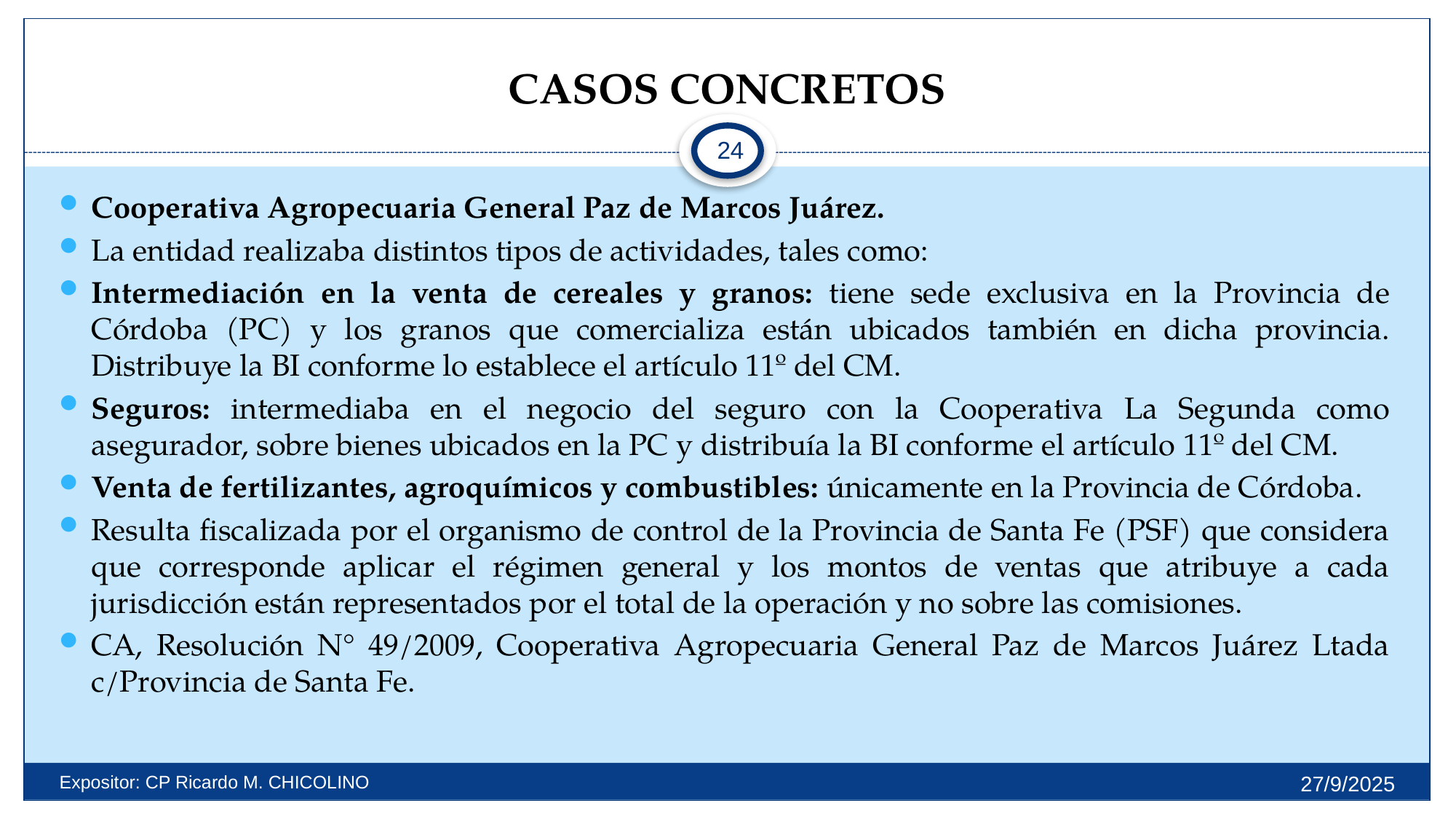

# CASOS CONCRETOS
24
Cooperativa Agropecuaria General Paz de Marcos Juárez.
La entidad realizaba distintos tipos de actividades, tales como:
Intermediación en la venta de cereales y granos: tiene sede exclusiva en la Provincia de Córdoba (PC) y los granos que comercializa están ubicados también en dicha provincia. Distribuye la BI conforme lo establece el artículo 11º del CM.
Seguros: intermediaba en el negocio del seguro con la Cooperativa La Segunda como asegurador, sobre bienes ubicados en la PC y distribuía la BI conforme el artículo 11º del CM.
Venta de fertilizantes, agroquímicos y combustibles: únicamente en la Provincia de Córdoba.
Resulta fiscalizada por el organismo de control de la Provincia de Santa Fe (PSF) que considera que corresponde aplicar el régimen general y los montos de ventas que atribuye a cada jurisdicción están representados por el total de la operación y no sobre las comisiones.
CA, Resolución N° 49/2009, Cooperativa Agropecuaria General Paz de Marcos Juárez Ltada c/Provincia de Santa Fe.

27/9/2025
Expositor: CP Ricardo M. CHICOLINO